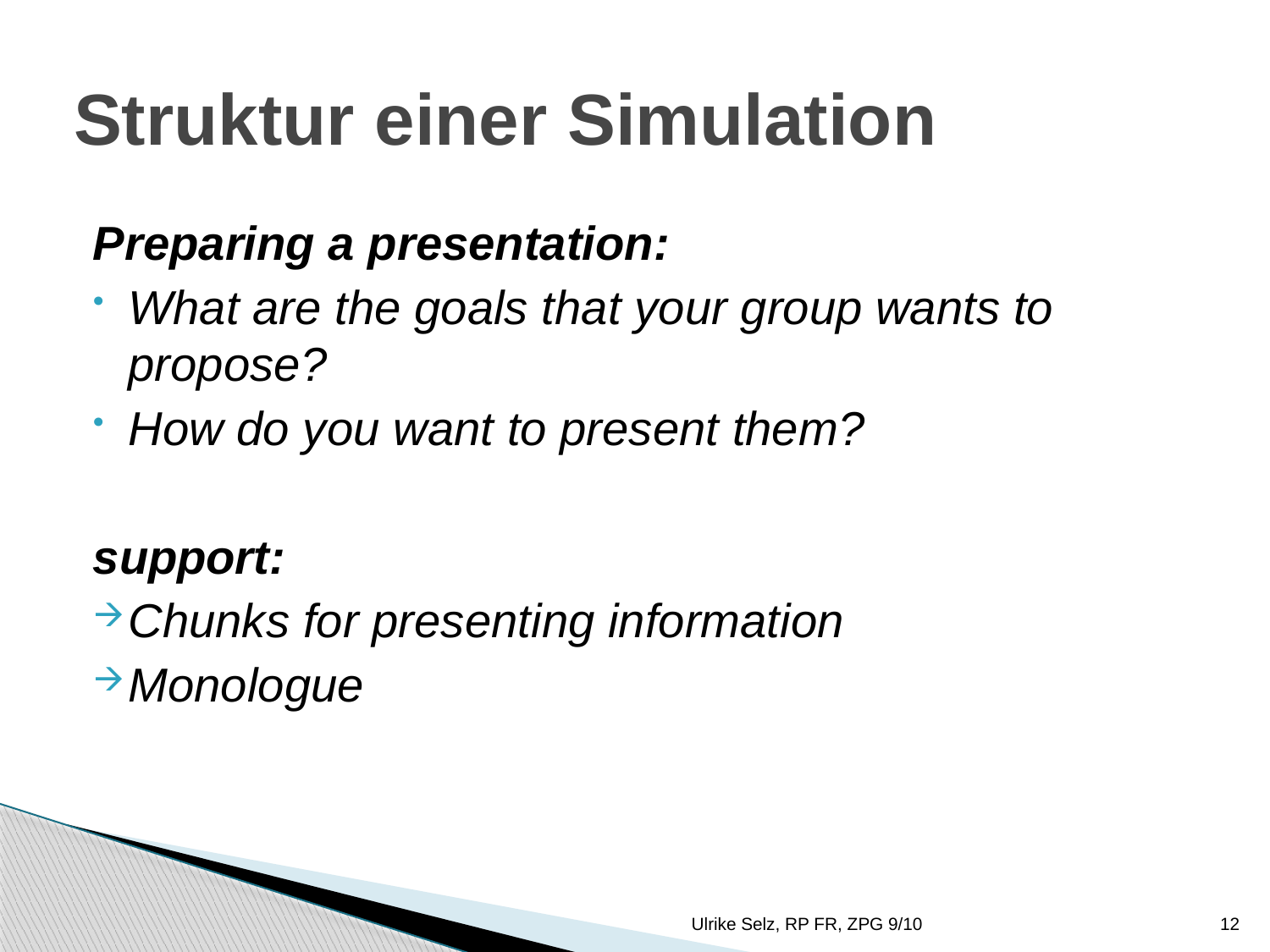

Struktur einer Simulation
Preparing a presentation:
What are the goals that your group wants to propose?
How do you want to present them?

support:
Chunks for presenting information
Monologue

Ulrike Selz, RP FR, ZPG 9/10
12